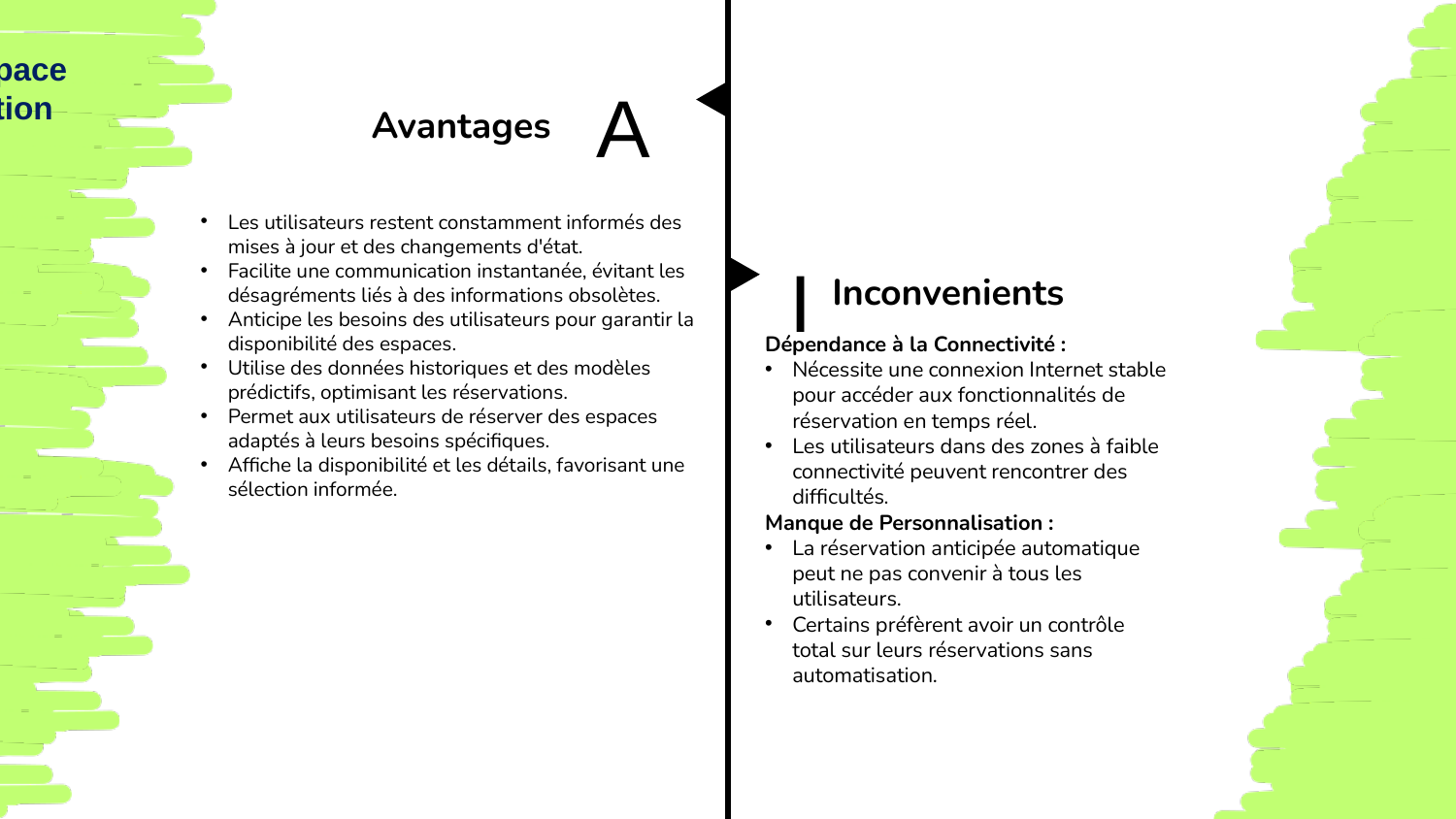

A
Avantages

I
Inconvenients

Dépendance à la Connectivité :
Nécessite une connexion Internet stable pour accéder aux fonctionnalités de réservation en temps réel.
Les utilisateurs dans des zones à faible connectivité peuvent rencontrer des difficultés.
Manque de Personnalisation :
La réservation anticipée automatique peut ne pas convenir à tous les utilisateurs.
Certains préfèrent avoir un contrôle total sur leurs réservations sans automatisation.

Solution 1: Workspace Booking Optimization
Les utilisateurs restent constamment informés des mises à jour et des changements d'état.
Facilite une communication instantanée, évitant les désagréments liés à des informations obsolètes.
Anticipe les besoins des utilisateurs pour garantir la disponibilité des espaces.
Utilise des données historiques et des modèles prédictifs, optimisant les réservations.
Permet aux utilisateurs de réserver des espaces adaptés à leurs besoins spécifiques.
Affiche la disponibilité et les détails, favorisant une sélection informée.